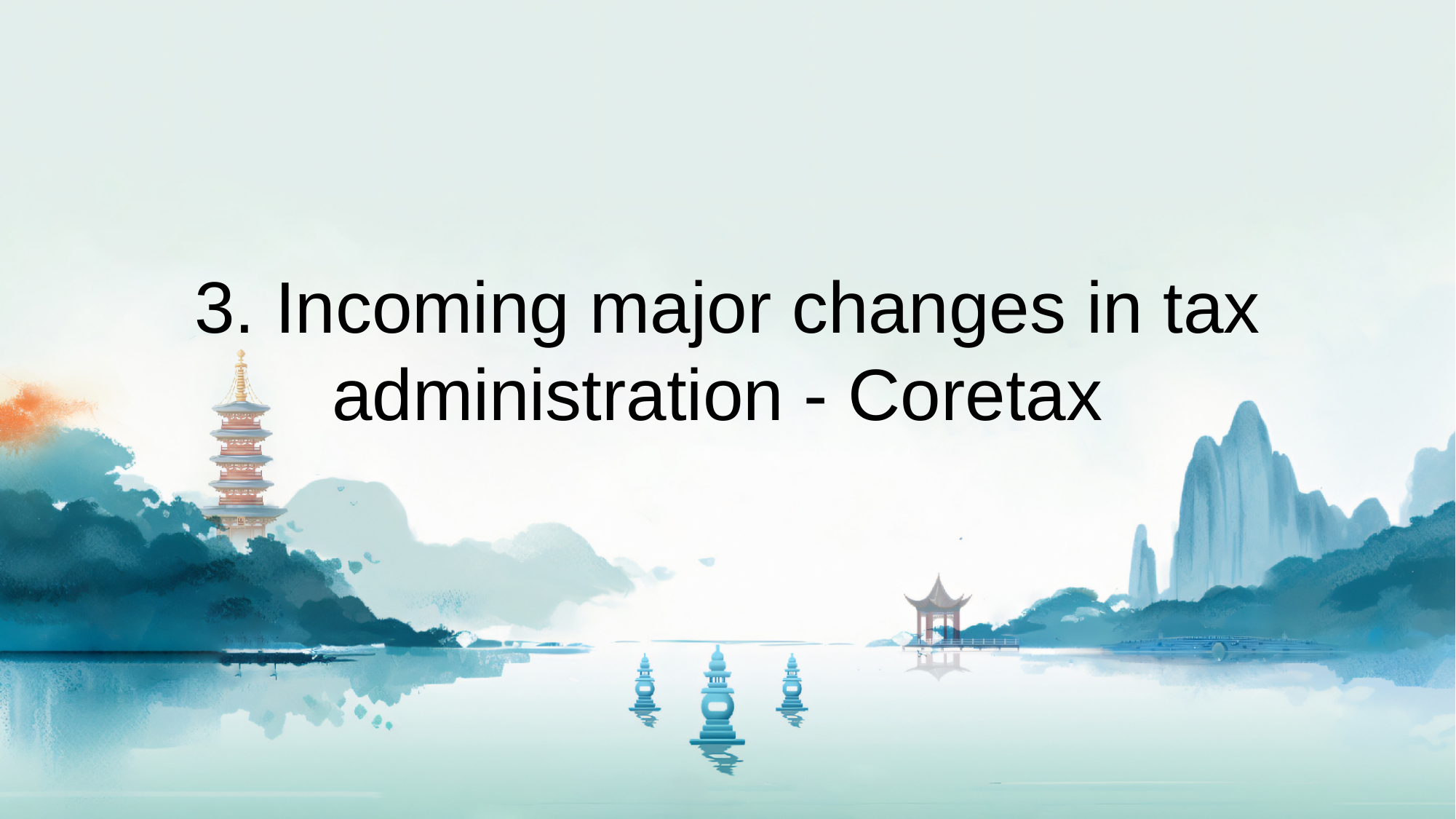

3. Incoming major changes in tax administration - Coretax